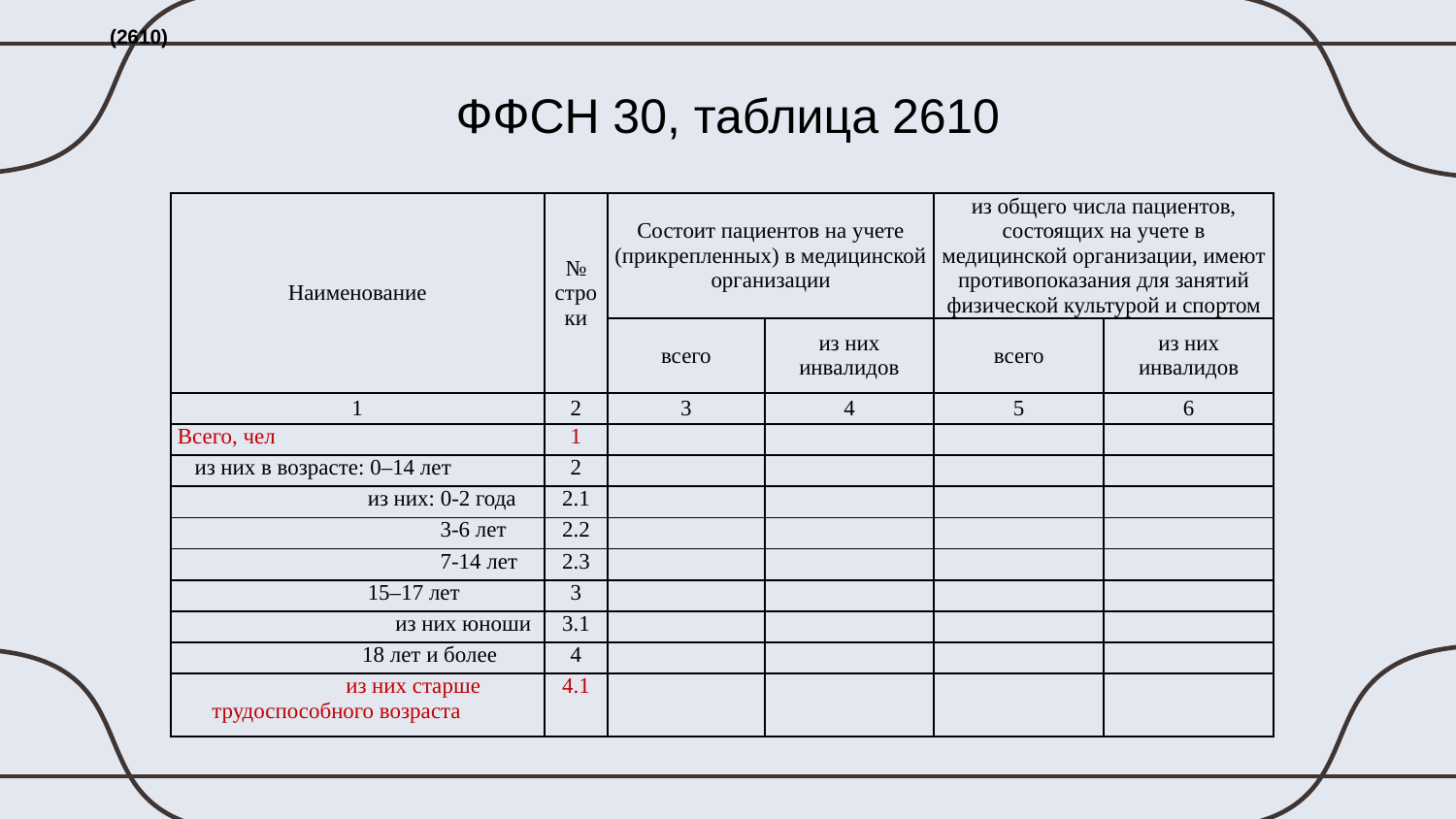

(2610)
# ФФСН 30, таблица 2610
| Наименование | № строки | Состоит пациентов на учете (прикрепленных) в медицинской организации |  | из общего числа пациентов, состоящих на учете в медицинской организации, имеют противопоказания для занятий физической культурой и спортом |  |
| --- | --- | --- | --- | --- | --- |
|  |  | всего | из них инвалидов | всего | из них инвалидов |
| 1 | 2 | 3 | 4 | 5 | 6 |
| Всего, чел | 1 |  |  |  |  |
| из них в возрасте: 0–14 лет | 2 |  |  |  |  |
| из них: 0-2 года | 2.1 |  |  |  |  |
| 3-6 лет | 2.2 |  |  |  |  |
| 7-14 лет | 2.3 |  |  |  |  |
| 15–17 лет | 3 |  |  |  |  |
| из них юноши | 3.1 |  |  |  |  |
| 18 лет и более | 4 |  |  |  |  |
| из них старше трудоспособного возраста | 4.1 |  |  |  |  |